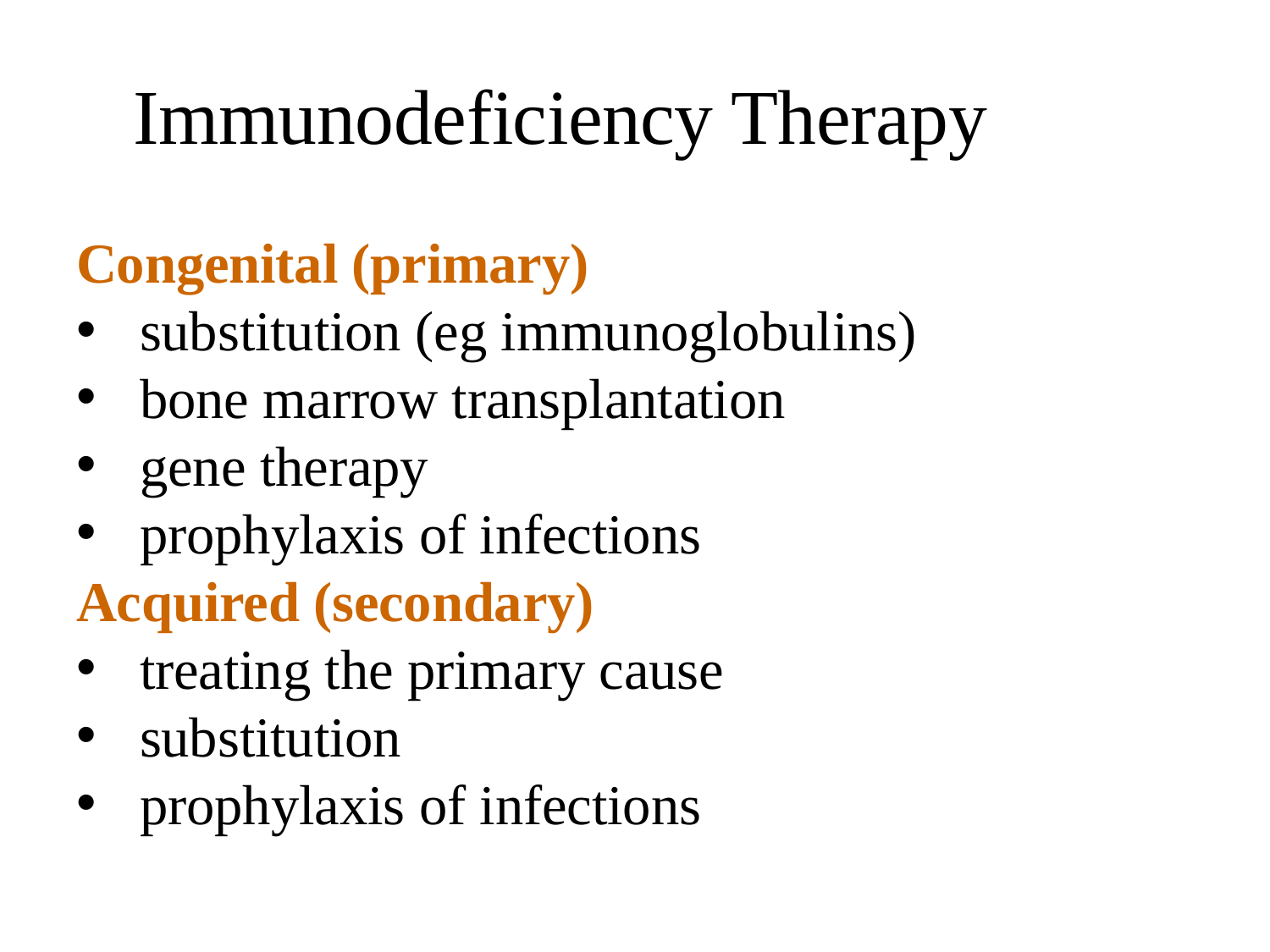

# Immunodeficiency Therapy
Congenital (primary)
substitution (eg immunoglobulins)
bone marrow transplantation
gene therapy
prophylaxis of infections
Acquired (secondary)
treating the primary cause
substitution
prophylaxis of infections